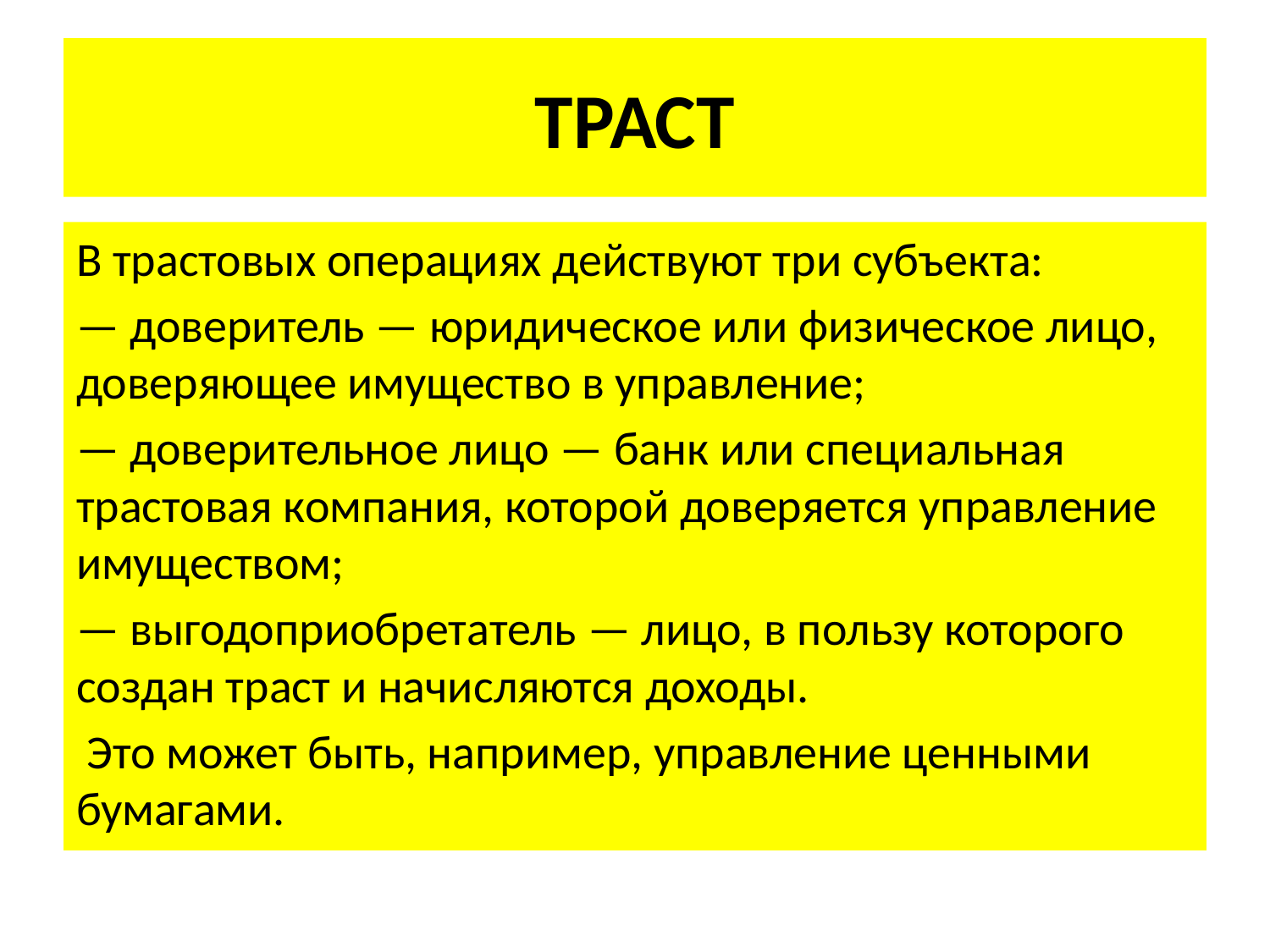

# ТРАСТ
В трастовых операциях действуют три субъекта:
— доверитель — юридическое или физическое лицо, доверяющее имущество в управление;
— доверительное лицо — банк или специальная трастовая компания, которой доверяется управление имуществом;
— выгодоприобретатель — лицо, в пользу которого создан траст и начисляются доходы.
 Это может быть, например, управление ценными бумагами.